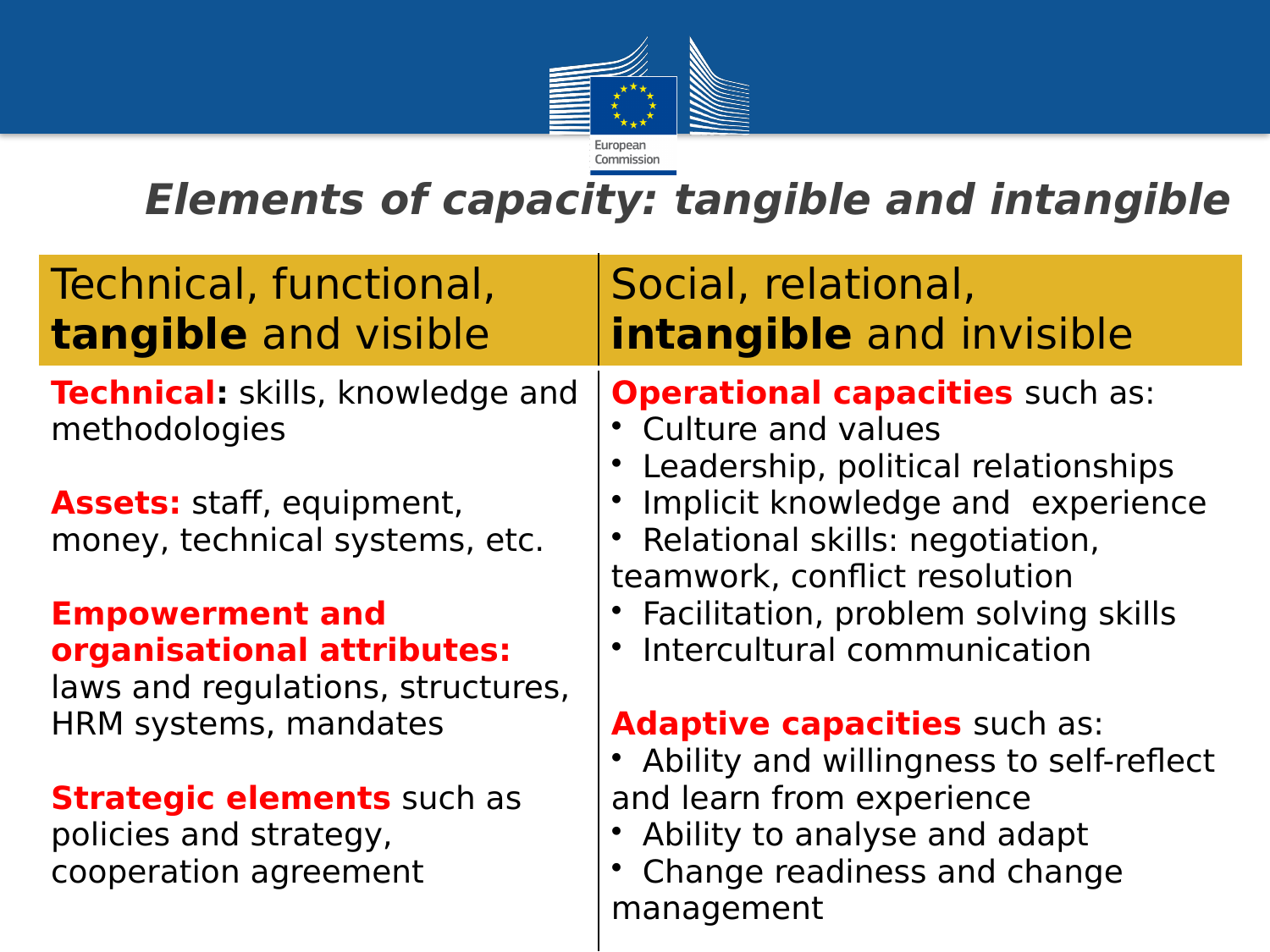

# Elements of capacity: tangible and intangible
| Technical, functional, tangible and visible | Social, relational, intangible and invisible |
| --- | --- |
| Technical: skills, knowledge and methodologies Assets: staff, equipment, money, technical systems, etc. Empowerment and organisational attributes: laws and regulations, structures, HRM systems, mandates Strategic elements such as policies and strategy, cooperation agreement | Operational capacities such as: Culture and values Leadership, political relationships Implicit knowledge and experience Relational skills: negotiation, teamwork, conflict resolution Facilitation, problem solving skills Intercultural communication Adaptive capacities such as: Ability and willingness to self-reflect and learn from experience Ability to analyse and adapt Change readiness and change management |
12